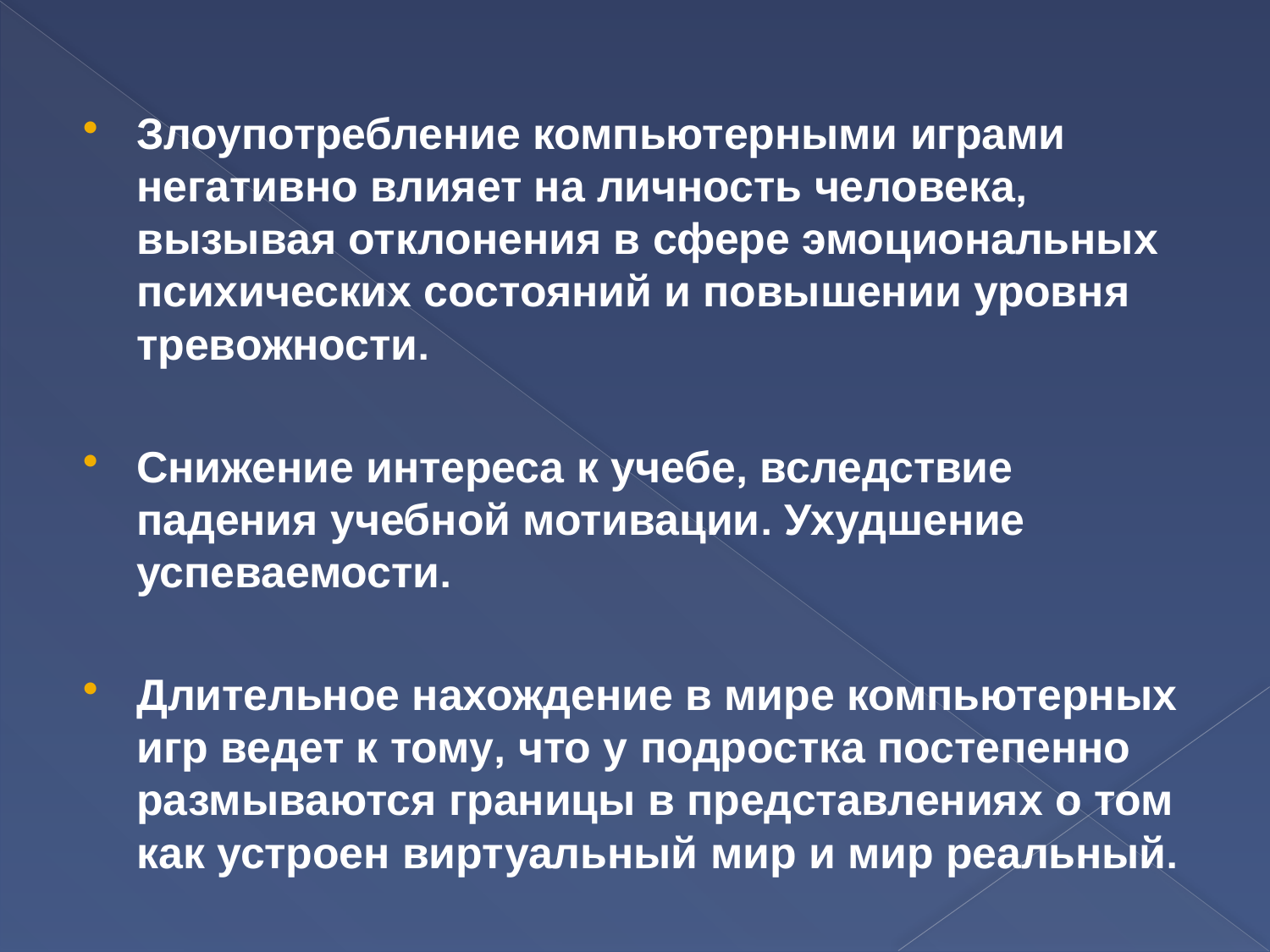

#
Злоупотребление компьютерными играми негативно влияет на личность человека, вызывая отклонения в сфере эмоциональных психических состояний и повышении уровня тревожности.

Снижение интереса к учебе, вследствие падения учебной мотивации. Ухудшение успеваемости.

Длительное нахождение в мире компьютерных игр ведет к тому, что у подростка постепенно размываются границы в представлениях о том как устроен виртуальный мир и мир реальный.